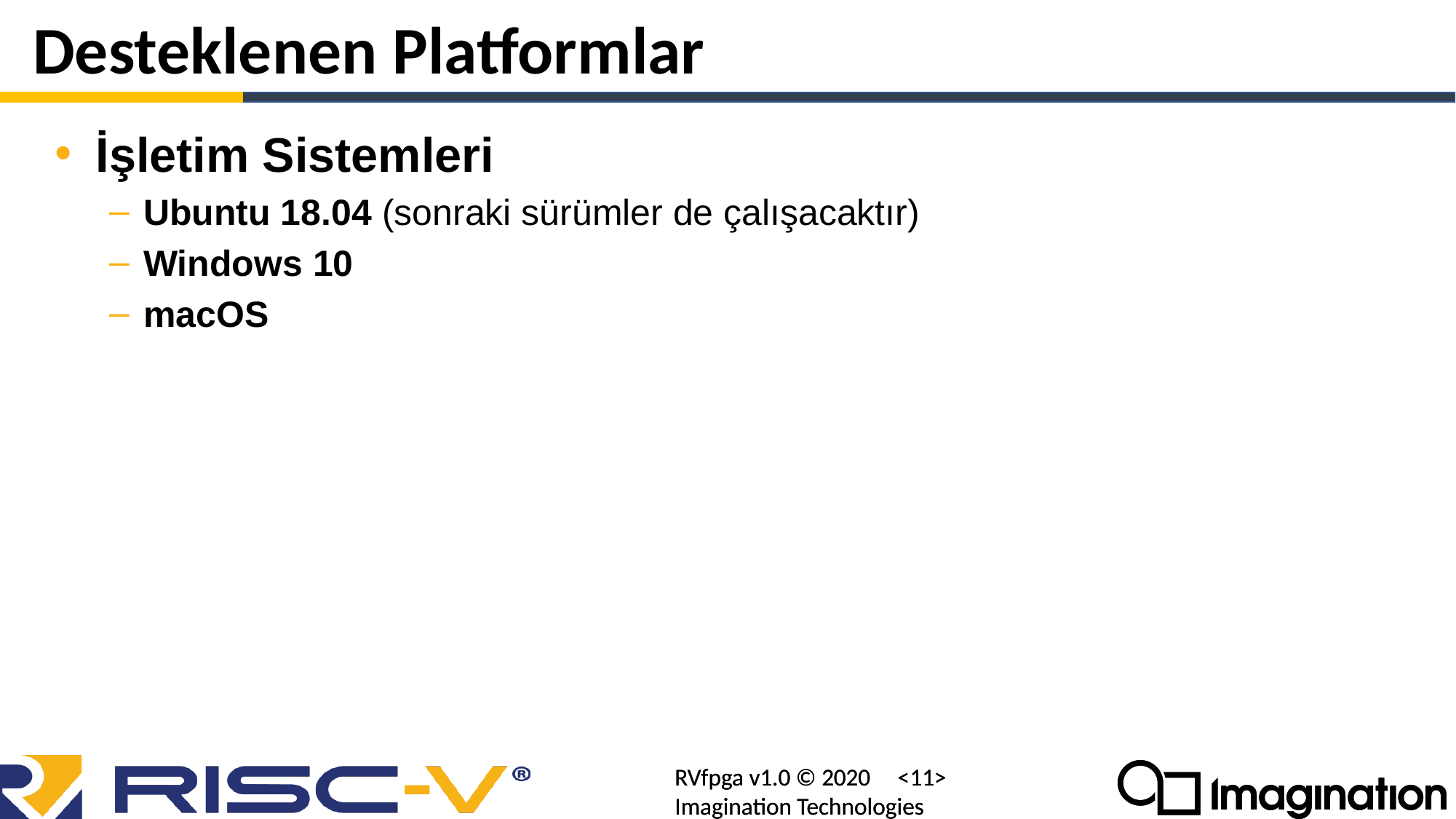

# Desteklenen Platformlar
İşletim Sistemleri
Ubuntu 18.04 (sonraki sürümler de çalışacaktır)
Windows 10
macOS